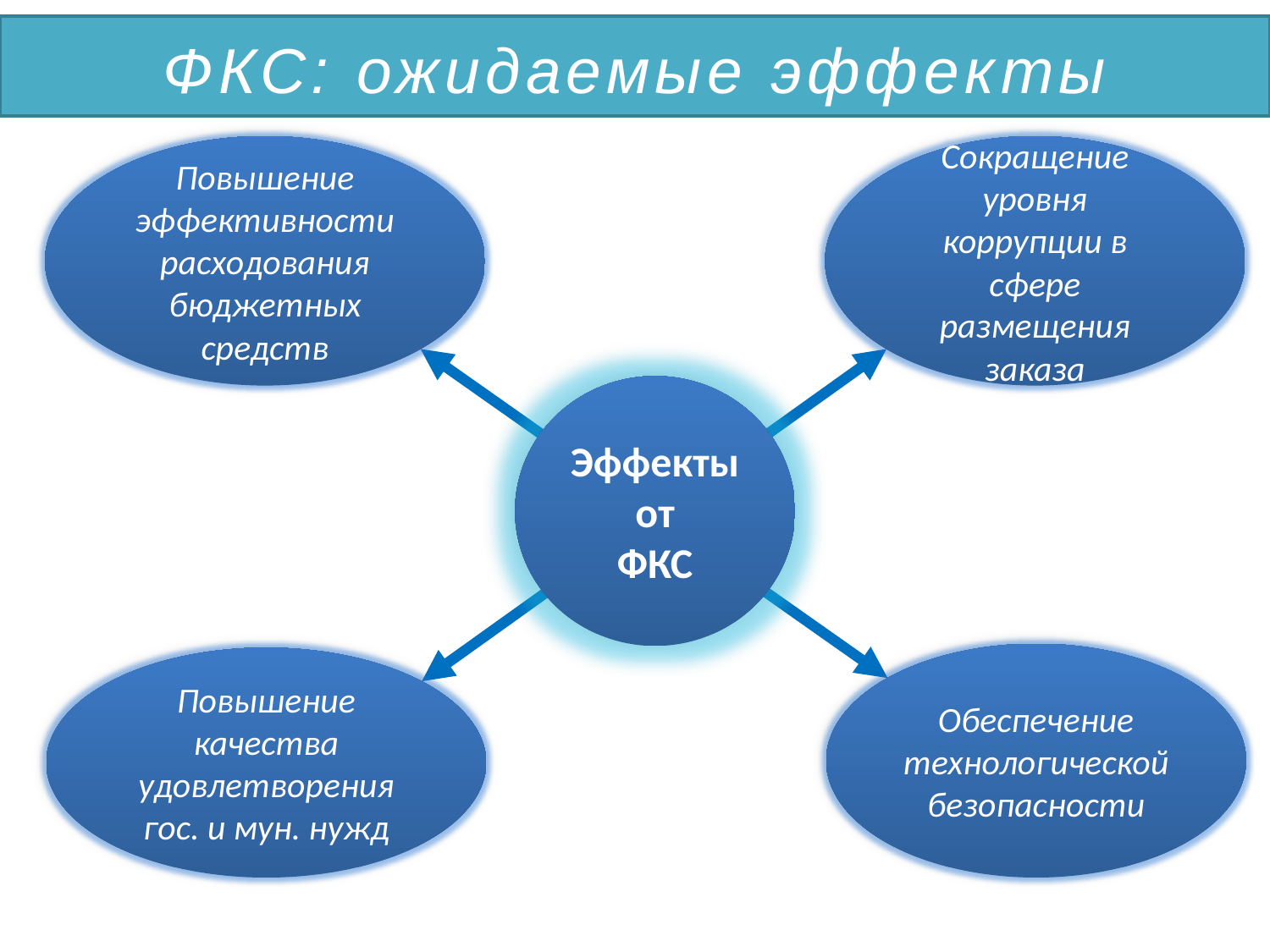

ФКС: ожидаемые эффекты
Повышение эффективности расходования бюджетных средств
Сокращение уровня коррупции в сфере размещения заказа
Эффекты
от
ФКС
Обеспечение технологической безопасности
Повышение качества удовлетворения
гос. и мун. нужд